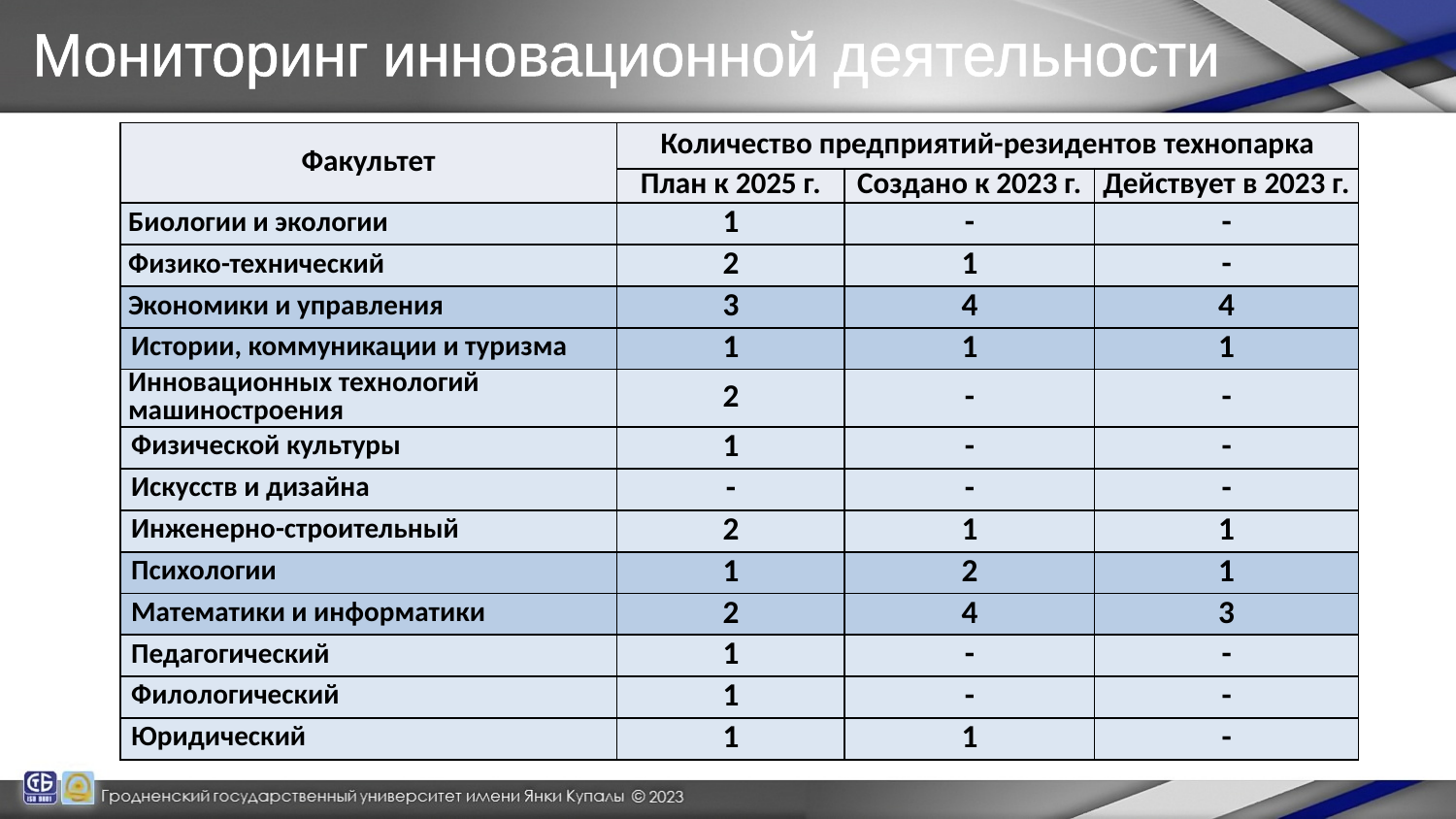

Мониторинг инновационной деятельности
| Факультет | Количество предприятий-резидентов технопарка |  |  |
| --- | --- | --- | --- |
|  | План к 2025 г. | Создано к 2023 г. | Действует в 2023 г. |
| Биологии и экологии | 1 | - | - |
| Физико-технический | 2 | 1 | - |
| Экономики и управления | 3 | 4 | 4 |
| Истории, коммуникации и туризма | 1 | 1 | 1 |
| Инновационных технологий машиностроения | 2 | - | - |
| Физической культуры | 1 | - | - |
| Искусств и дизайна | - | - | - |
| Инженерно-строительный | 2 | 1 | 1 |
| Психологии | 1 | 2 | 1 |
| Математики и информатики | 2 | 4 | 3 |
| Педагогический | 1 | - | - |
| Филологический | 1 | - | - |
| Юридический | 1 | 1 | - |